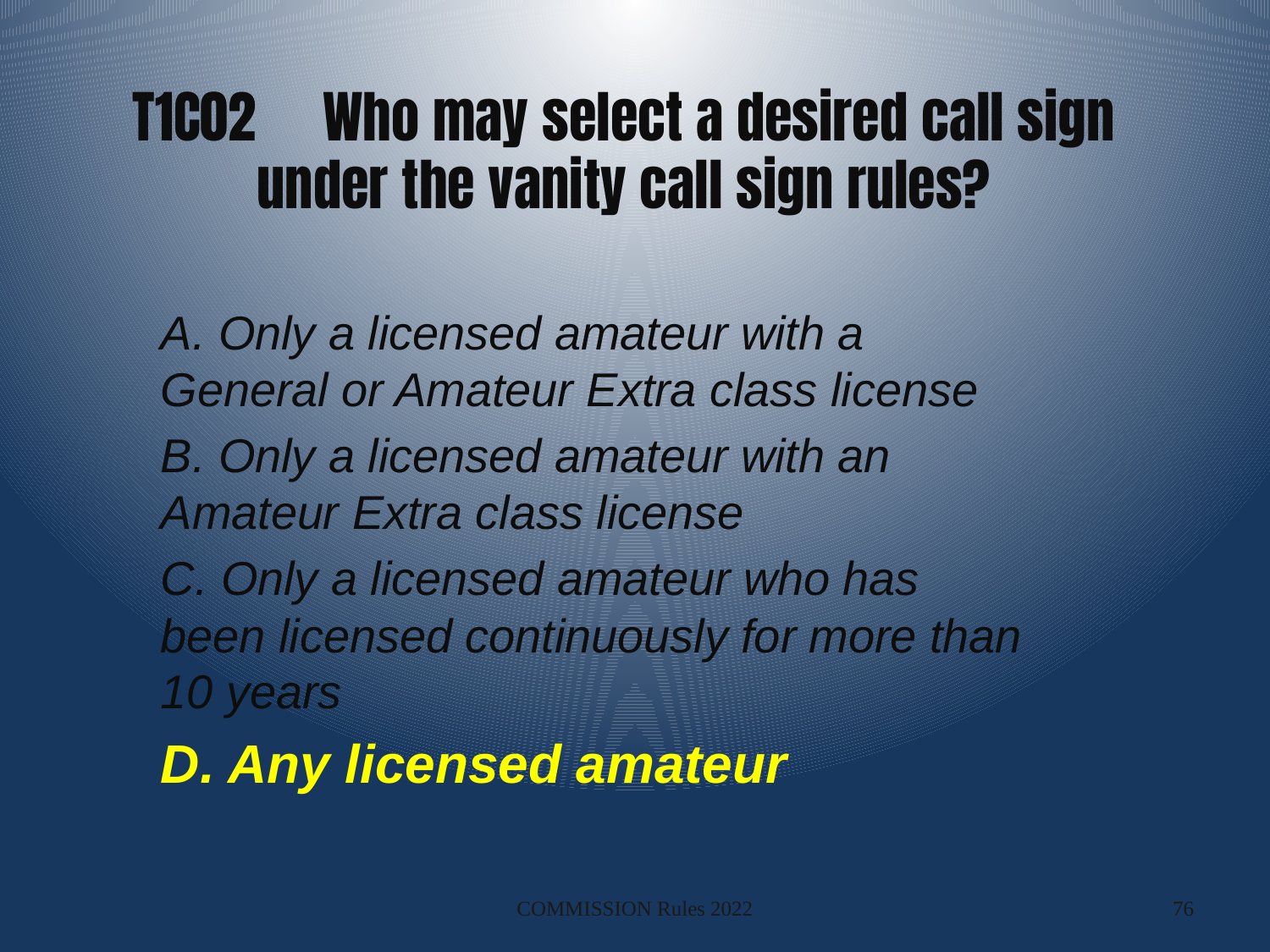

# T1C02     Who may select a desired call sign under the vanity call sign rules?
A. Only a licensed amateur with a General or Amateur Extra class license
B. Only a licensed amateur with an Amateur Extra class license
C. Only a licensed amateur who has been licensed continuously for more than 10 years
D. Any licensed amateur
COMMISSION Rules 2022
76